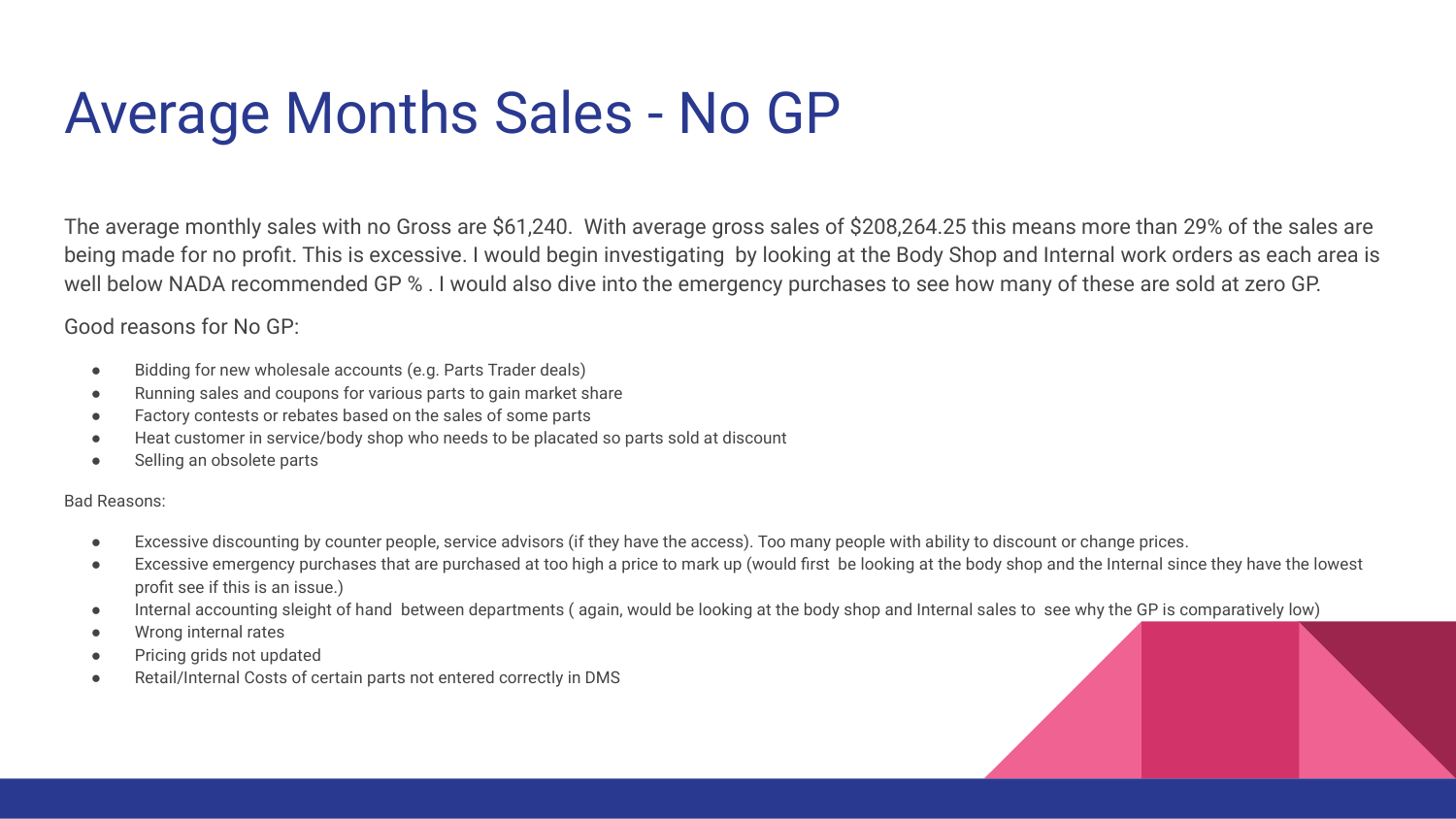

# Average Months Sales - No GP
The average monthly sales with no Gross are $61,240.  With average gross sales of $208,264.25 this means more than 29% of the sales are being made for no profit. This is excessive. I would begin investigating  by looking at the Body Shop and Internal work orders as each area is well below NADA recommended GP % . I would also dive into the emergency purchases to see how many of these are sold at zero GP.
Good reasons for No GP:
Bidding for new wholesale accounts (e.g. Parts Trader deals)
Running sales and coupons for various parts to gain market share
Factory contests or rebates based on the sales of some parts
Heat customer in service/body shop who needs to be placated so parts sold at discount
Selling an obsolete parts
Bad Reasons:
Excessive discounting by counter people, service advisors (if they have the access). Too many people with ability to discount or change prices.
Excessive emergency purchases that are purchased at too high a price to mark up (would first  be looking at the body shop and the Internal since they have the lowest profit see if this is an issue.)
Internal accounting sleight of hand  between departments ( again, would be looking at the body shop and Internal sales to  see why the GP is comparatively low)
Wrong internal rates
Pricing grids not updated
Retail/Internal Costs of certain parts not entered correctly in DMS